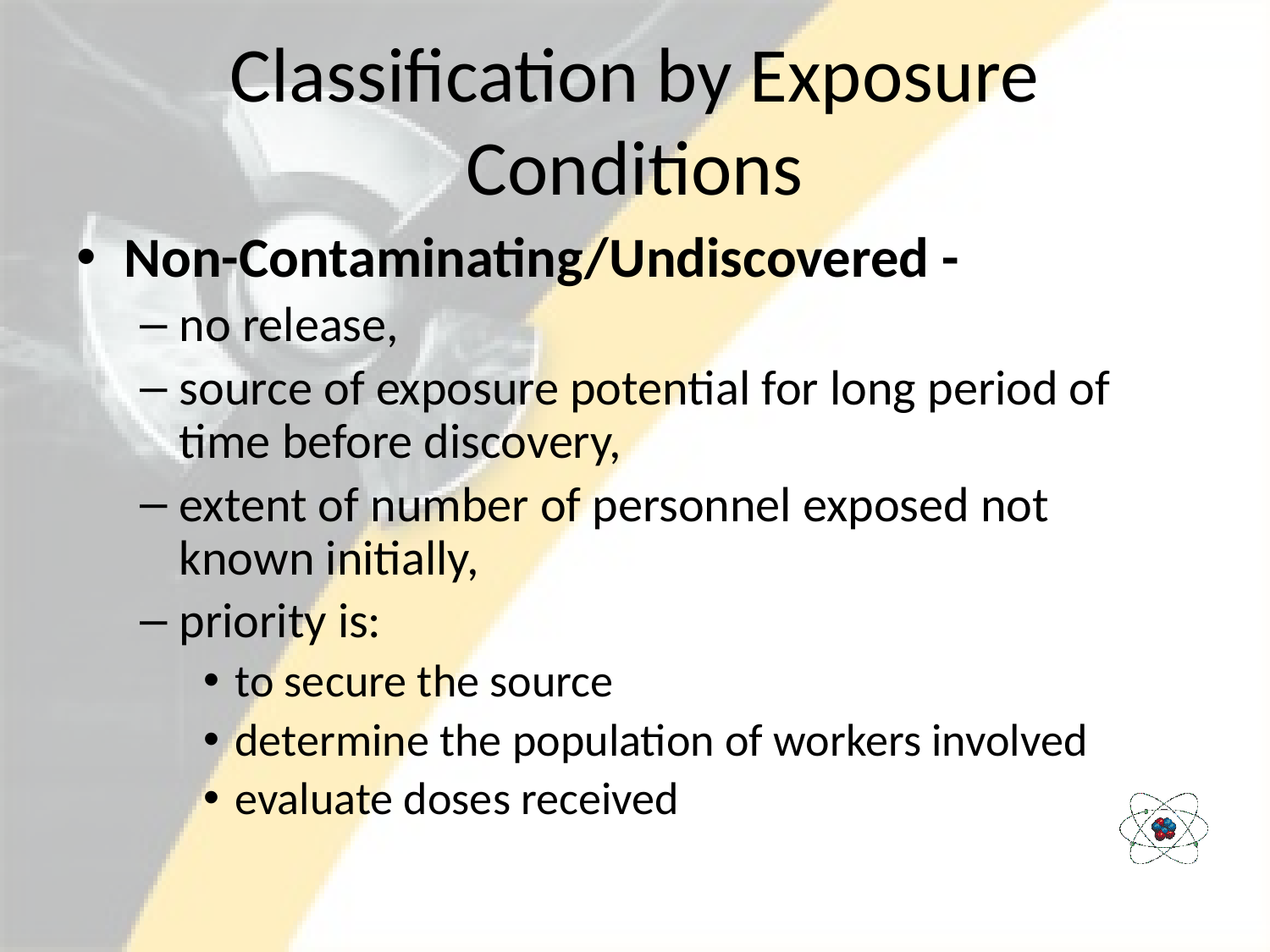

# Classification by Exposure Conditions
Non-Contaminating/Undiscovered -
no release,
source of exposure potential for long period of time before discovery,
extent of number of personnel exposed not known initially,
priority is:
to secure the source
determine the population of workers involved
evaluate doses received